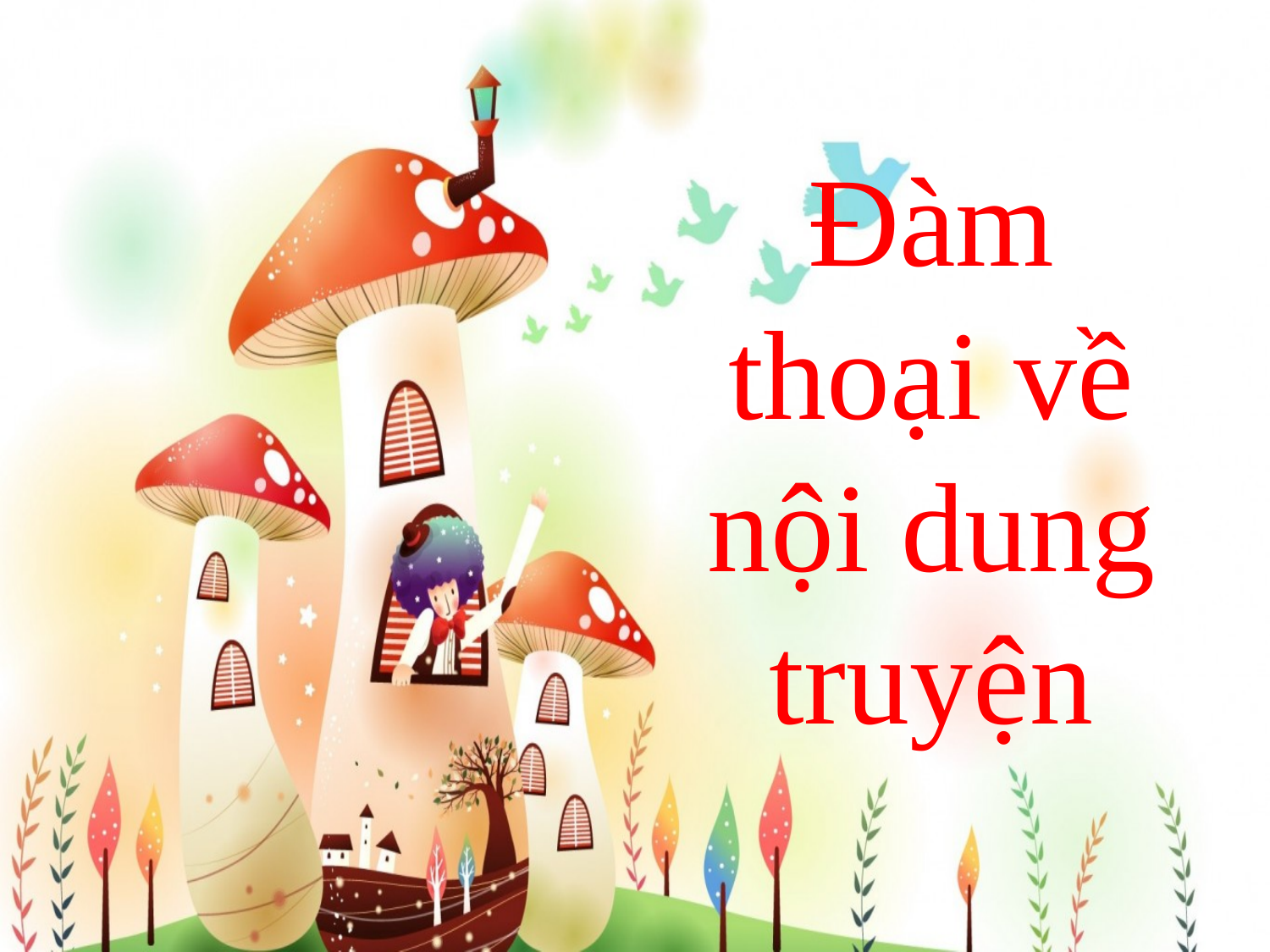

# Đàm thoại về nội dung truyện